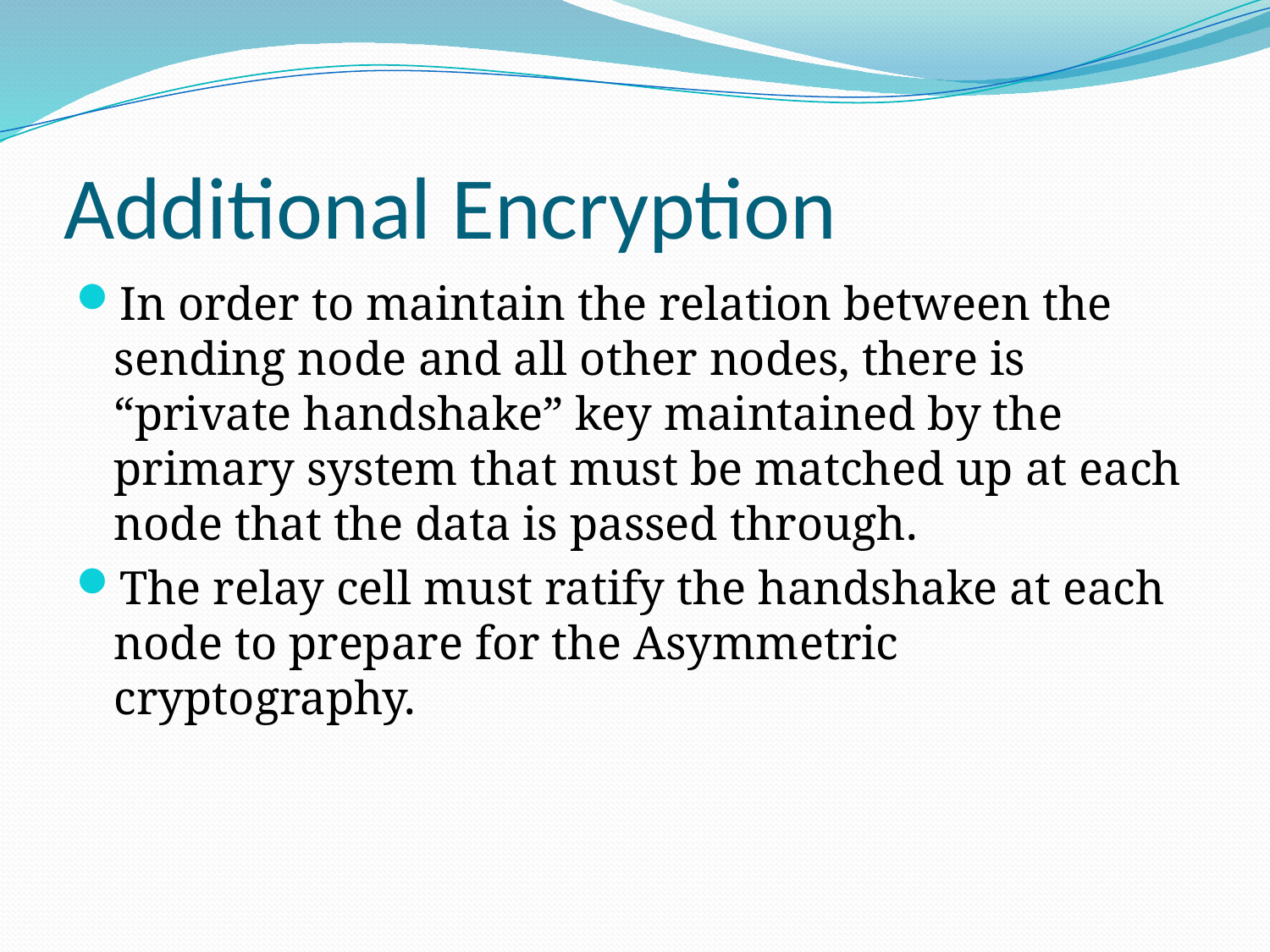

# Additional Encryption
In order to maintain the relation between the sending node and all other nodes, there is “private handshake” key maintained by the primary system that must be matched up at each node that the data is passed through.
The relay cell must ratify the handshake at each node to prepare for the Asymmetric cryptography.